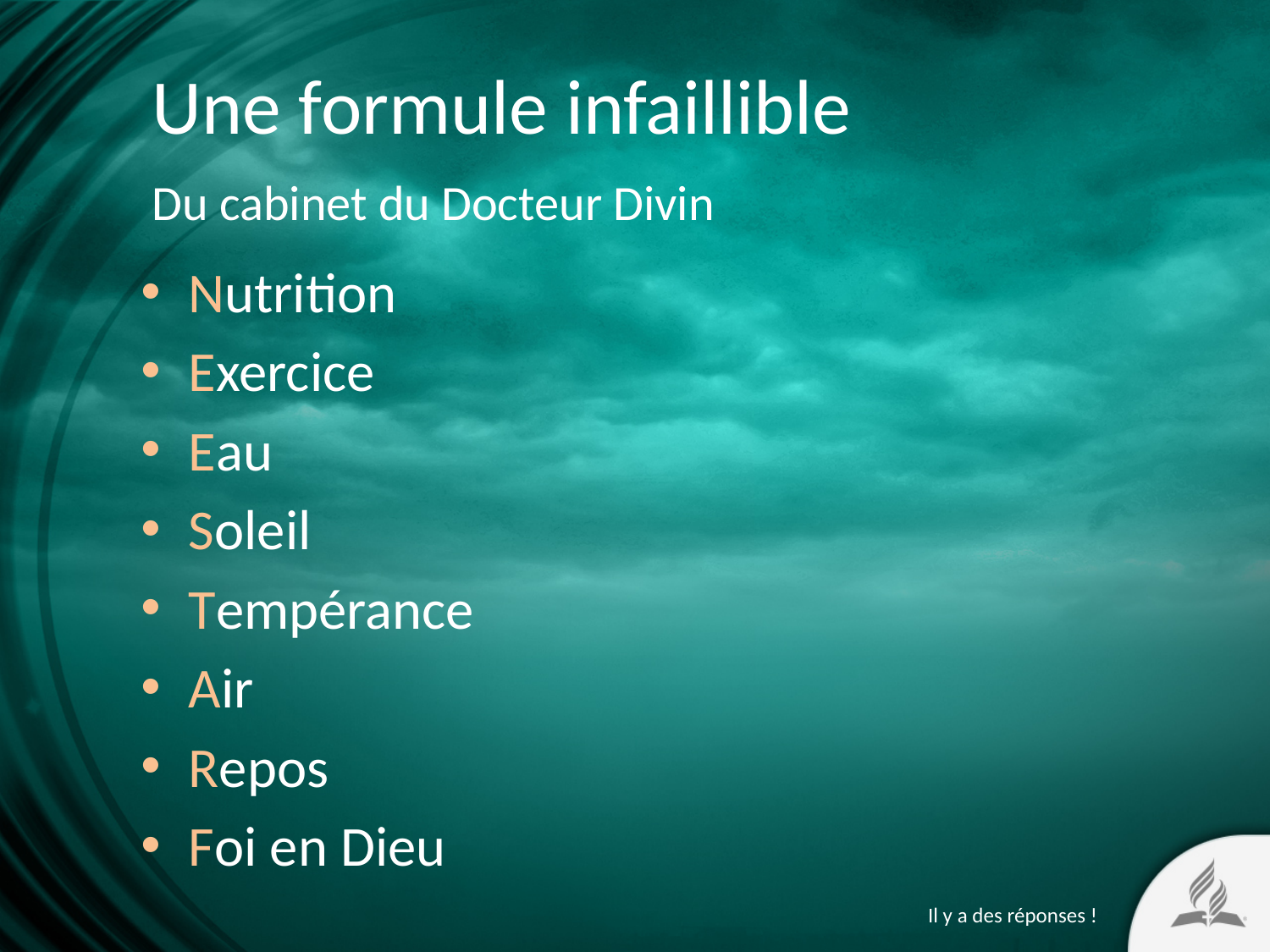

# Une formule infaillible
Du cabinet du Docteur Divin
Nutrition
Exercice
Eau
Soleil
Tempérance
Air
Repos
Foi en Dieu
Il y a des réponses !